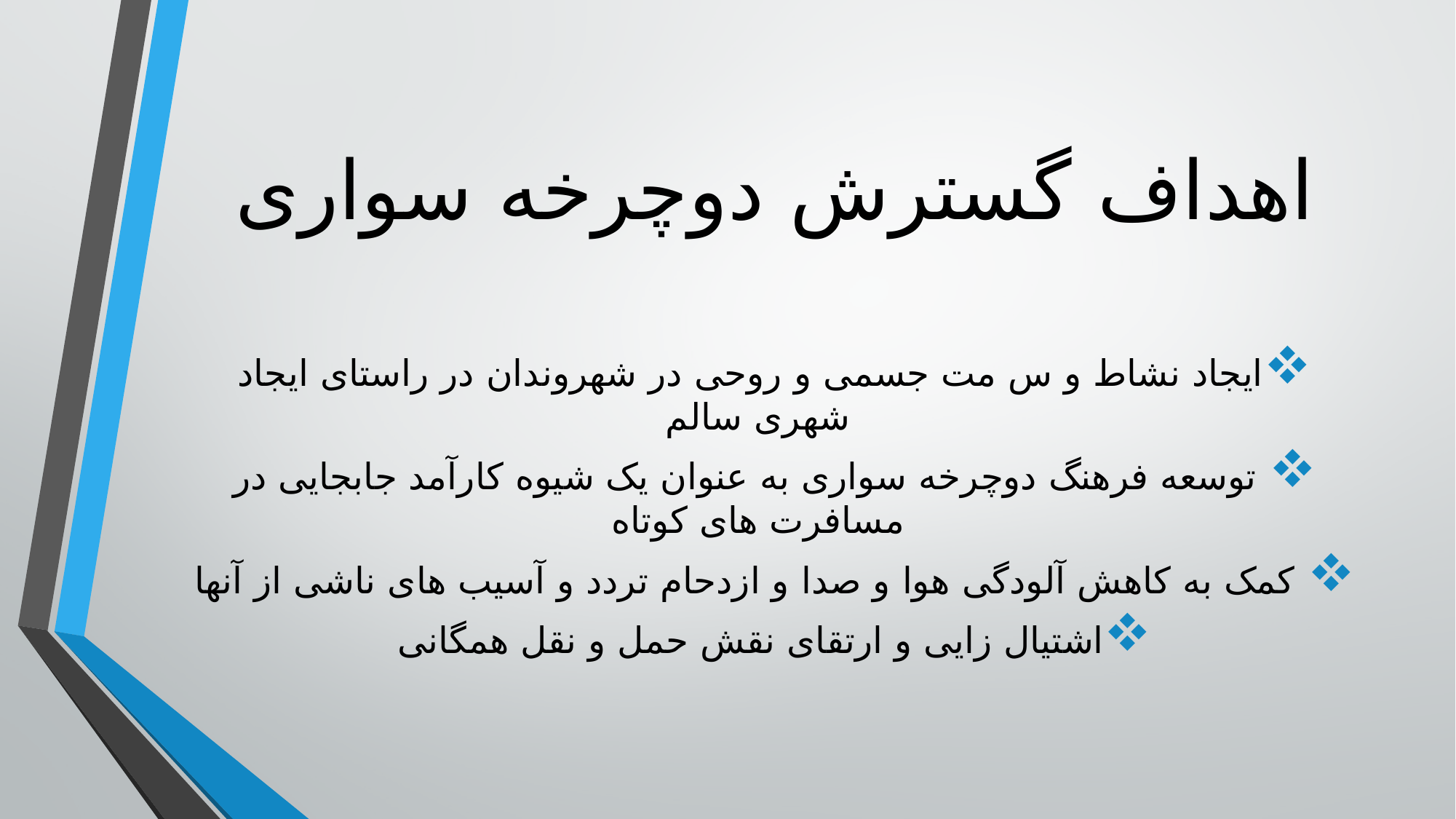

# اهداف گسترش دوچرخه سواری
ایجاد نشاط و س مت جسمی و روحی در شهروندان در راستای ایجاد شهری سالم
 توسعه فرهنگ دوچرخه سواری به عنوان یک شیوه کارآمد جابجایی در مسافرت های کوتاه
 کمک به کاهش آلودگی هوا و صدا و ازدحام تردد و آسیب های ناشی از آنها
اشتیال زایی و ارتقای نقش حمل و نقل همگانی